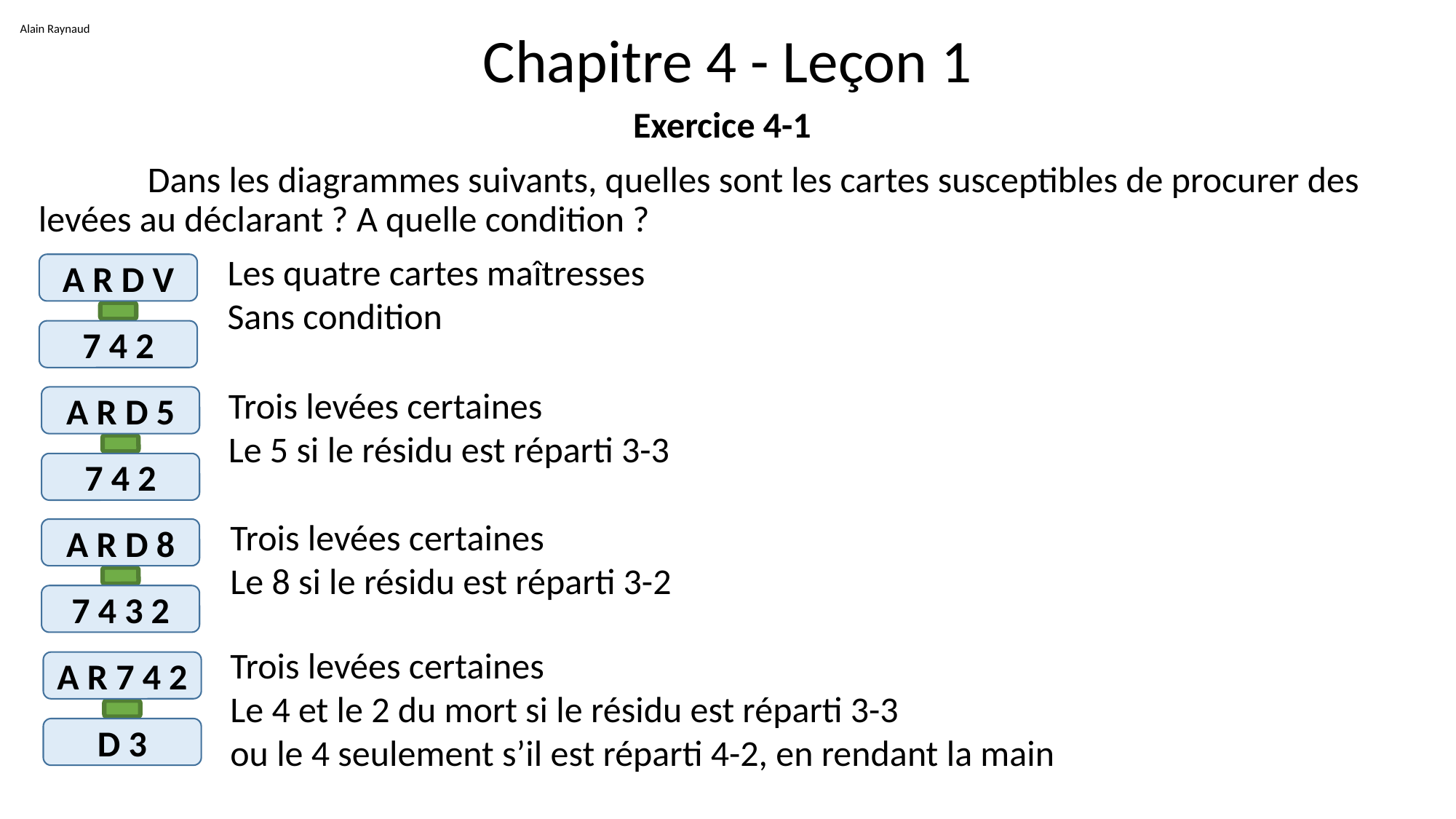

Alain Raynaud
# Chapitre 4 - Leçon 1
Exercice 4-1
	Dans les diagrammes suivants, quelles sont les cartes susceptibles de procurer des levées au déclarant ? A quelle condition ?

Les quatre cartes maîtresses
Sans condition
A R D V

7 4 2
Trois levées certaines
Le 5 si le résidu est réparti 3-3
A R D 5

7 4 2
Trois levées certaines
Le 8 si le résidu est réparti 3-2
A R D 8

7 4 3 2
Trois levées certaines
Le 4 et le 2 du mort si le résidu est réparti 3-3
ou le 4 seulement s’il est réparti 4-2, en rendant la main
A R 7 4 2

D 3